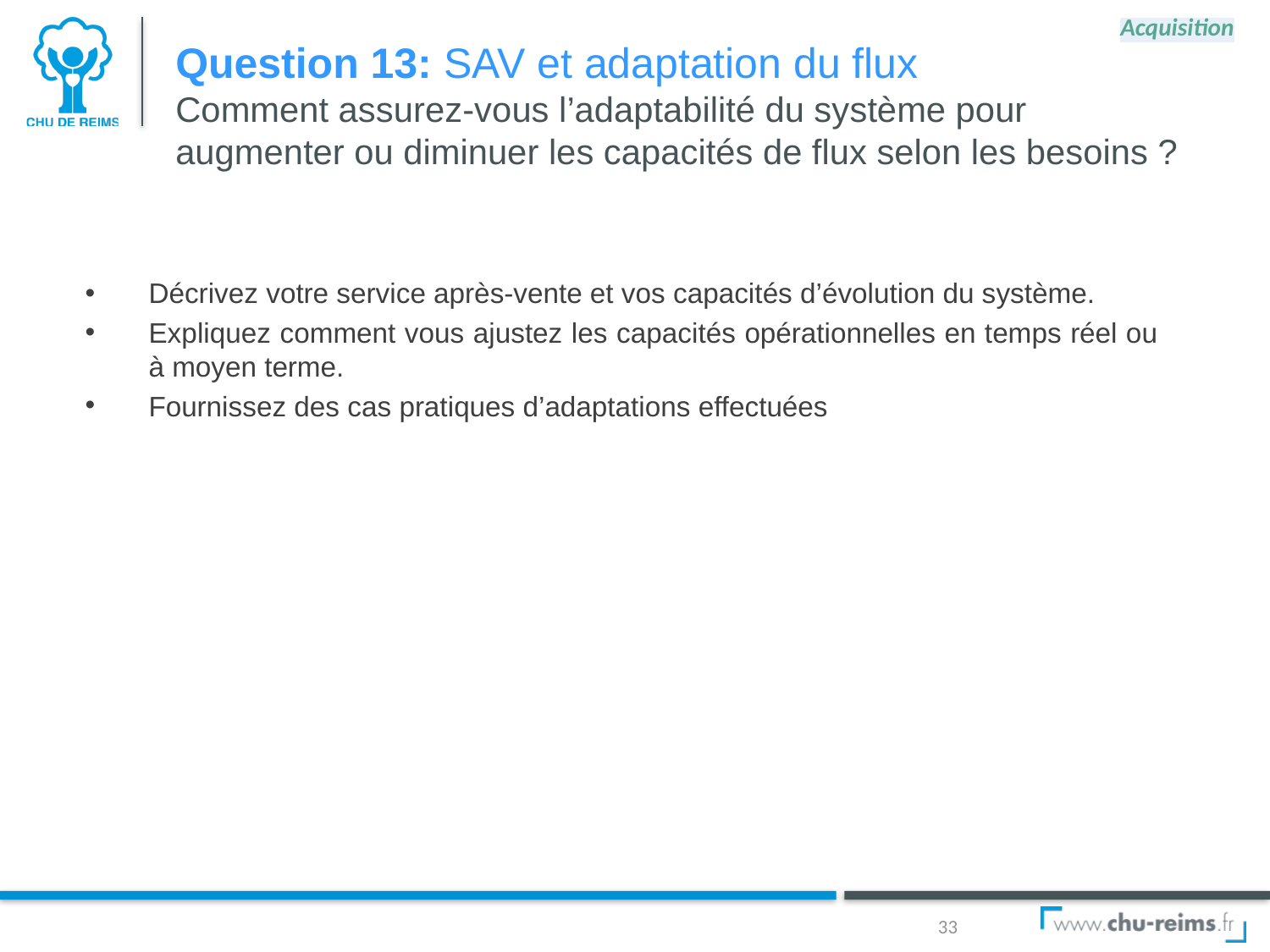

Acquisition
# Question 13: SAV et adaptation du flux Comment assurez-vous l’adaptabilité du système pour augmenter ou diminuer les capacités de flux selon les besoins ?
Décrivez votre service après-vente et vos capacités d’évolution du système.
Expliquez comment vous ajustez les capacités opérationnelles en temps réel ou à moyen terme.
Fournissez des cas pratiques d’adaptations effectuées
33